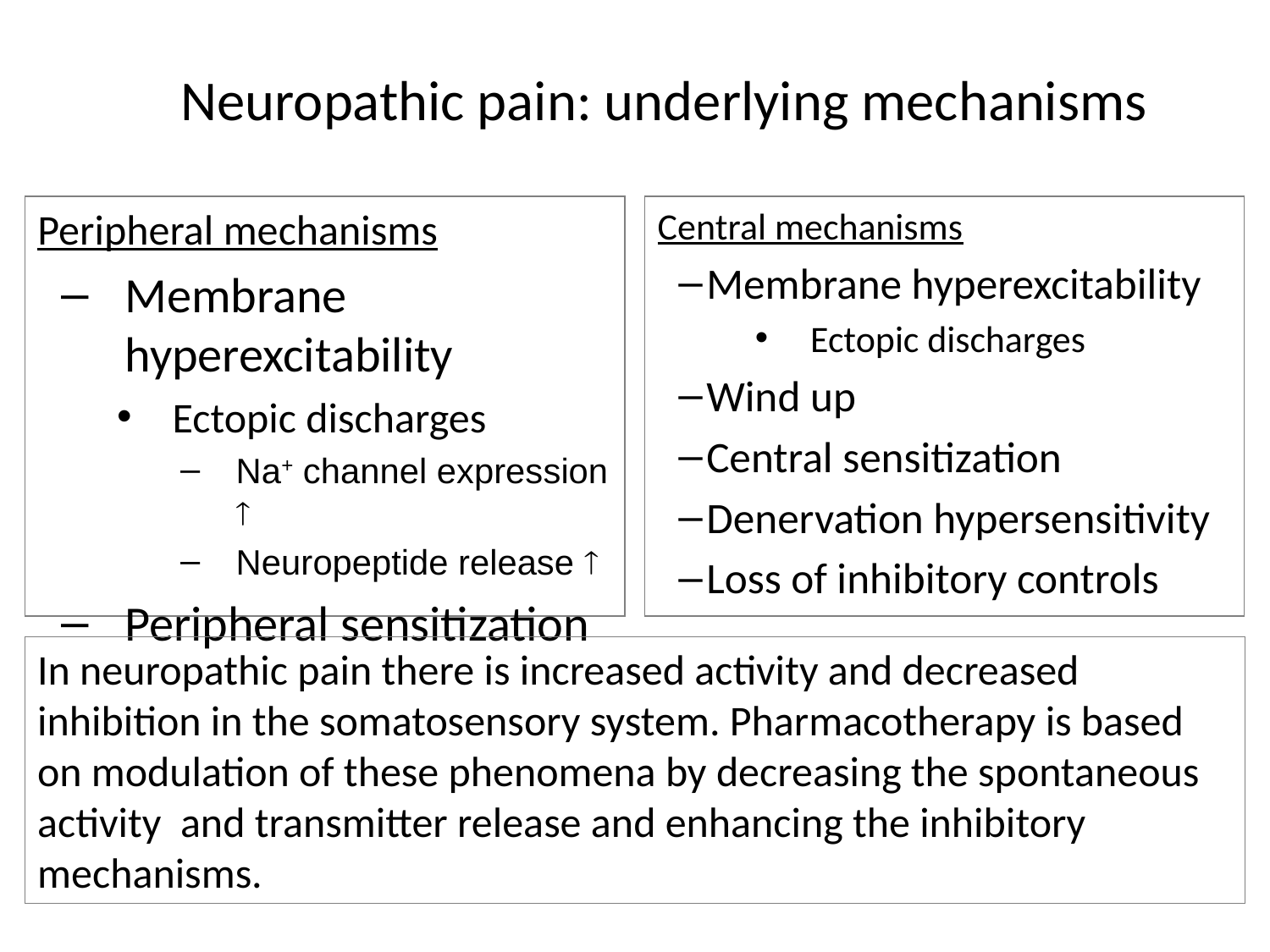

# Neuropathic pain: underlying mechanisms

Peripheral mechanisms
Membrane hyperexcitability
Ectopic discharges
Na+ channel expression ↑
Neuropeptide release ↑
Peripheral sensitization
Central mechanisms
Membrane hyperexcitability
Ectopic discharges
Wind up
Central sensitization
Denervation hypersensitivity
Loss of inhibitory controls

In neuropathic pain there is increased activity and decreased inhibition in the somatosensory system. Pharmacotherapy is based on modulation of these phenomena by decreasing the spontaneous activity  and transmitter release and enhancing the inhibitory mechanisms.